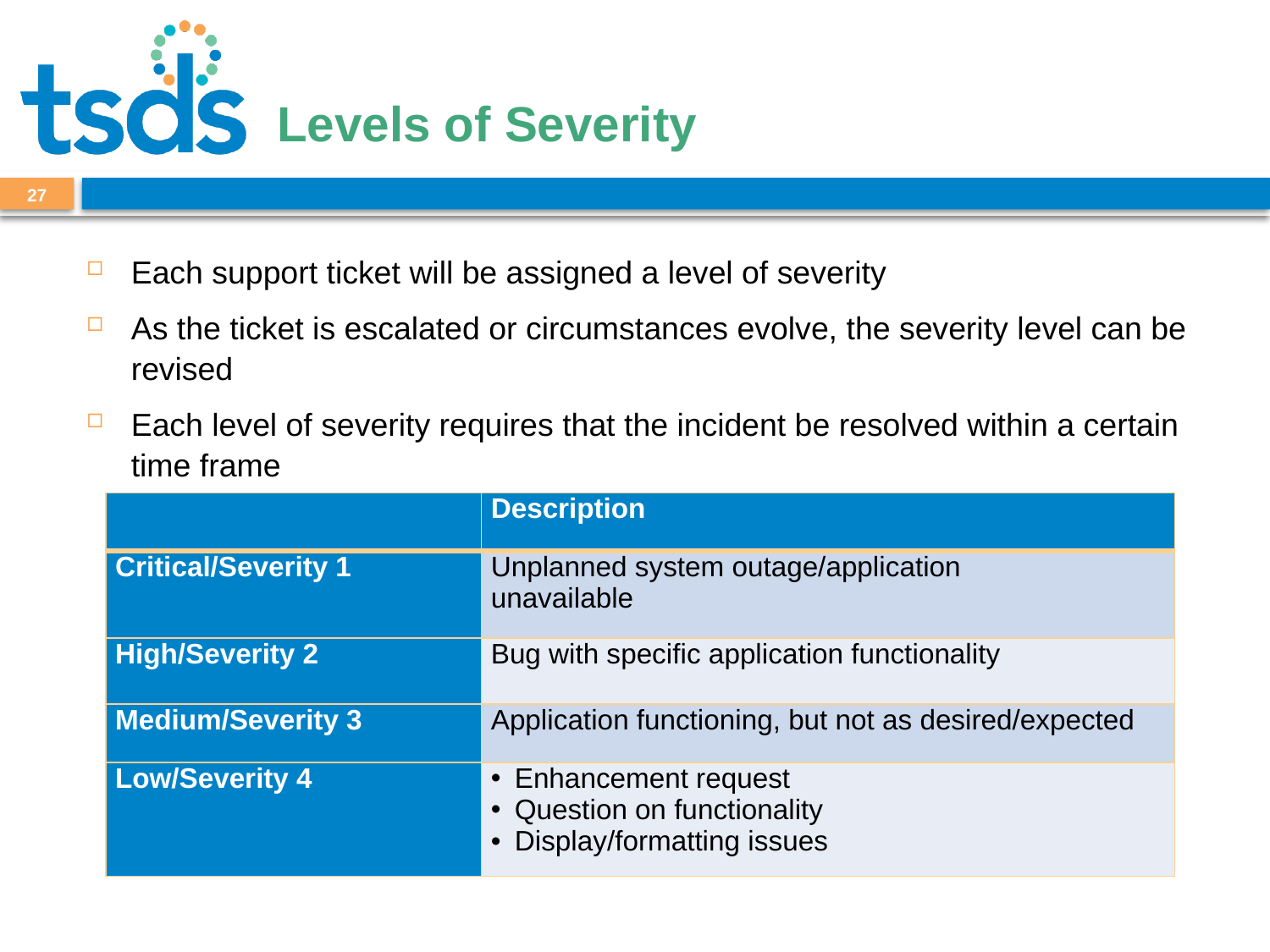

# Levels of Severity
27
Each support ticket will be assigned a level of severity
As the ticket is escalated or circumstances evolve, the severity level can be revised
Each level of severity requires that the incident be resolved within a certain time frame

|  | Description |
| --- | --- |
| Critical/Severity 1 | Unplanned system outage/application unavailable |
| High/Severity 2 | Bug with specific application functionality |
| Medium/Severity 3 | Application functioning, but not as desired/expected |
| Low/Severity 4 | Enhancement request Question on functionality Display/formatting issues |